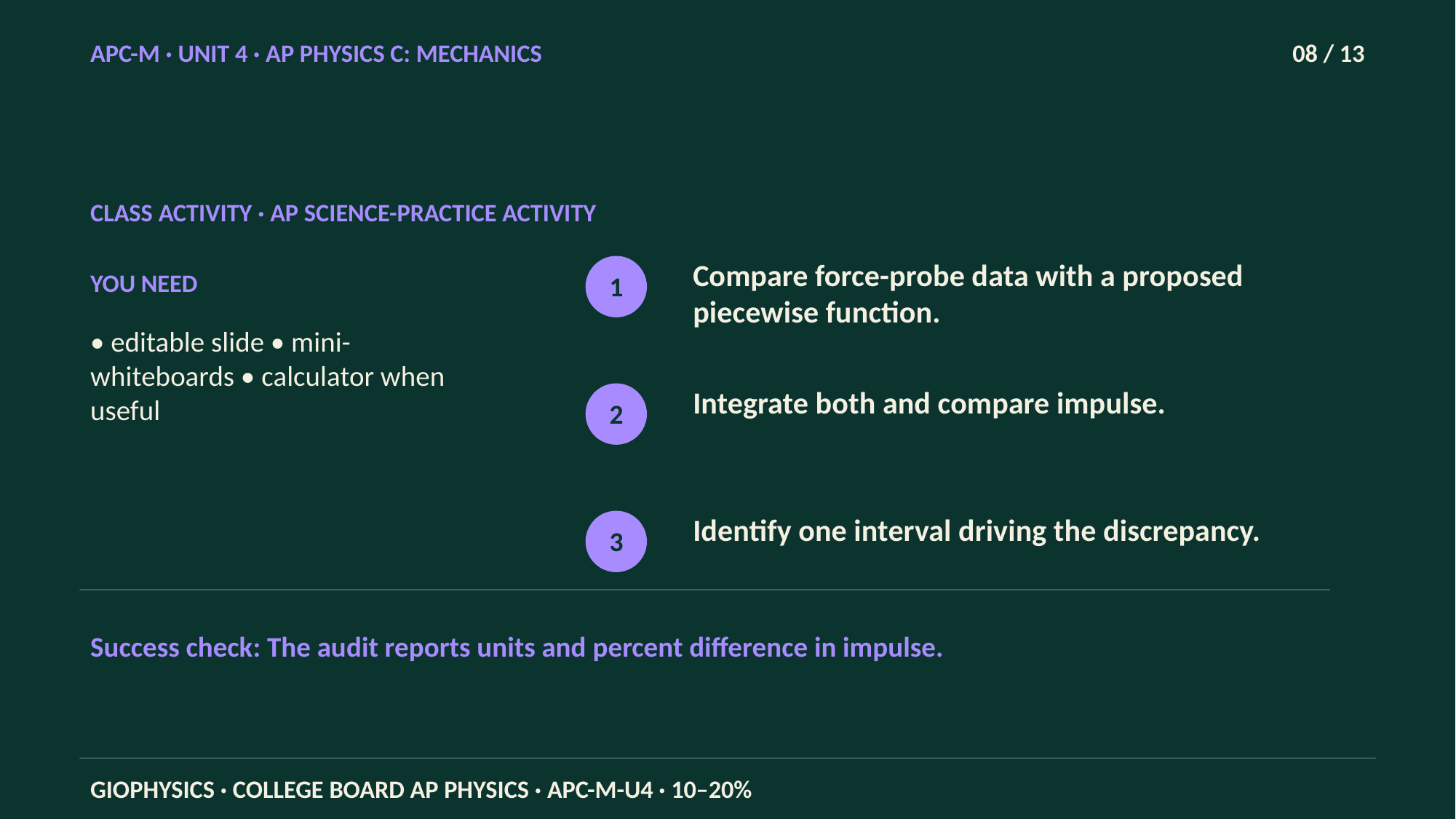

APC-M · UNIT 4 · AP PHYSICS C: MECHANICS
08 / 13

CLASS ACTIVITY · AP SCIENCE-PRACTICE ACTIVITY
Compare force-probe data with a proposed piecewise function.

YOU NEED
1
• editable slide • mini-whiteboards • calculator when useful
Integrate both and compare impulse.

2
Identify one interval driving the discrepancy.

3

Success check: The audit reports units and percent difference in impulse.

GIOPHYSICS · COLLEGE BOARD AP PHYSICS · APC-M-U4 · 10–20%